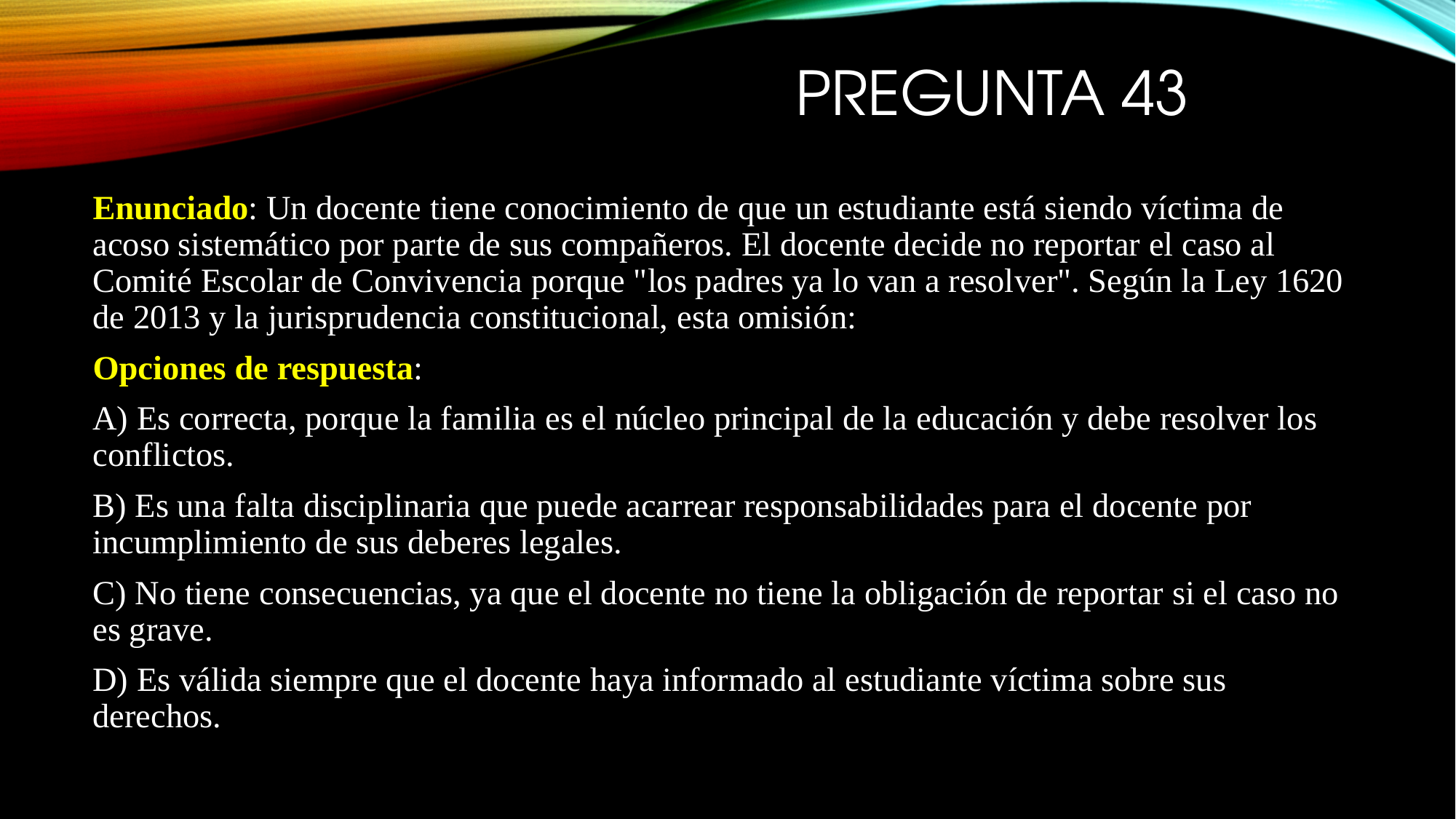

# PREGUNTA 43
Enunciado: Un docente tiene conocimiento de que un estudiante está siendo víctima de acoso sistemático por parte de sus compañeros. El docente decide no reportar el caso al Comité Escolar de Convivencia porque "los padres ya lo van a resolver". Según la Ley 1620 de 2013 y la jurisprudencia constitucional, esta omisión:
Opciones de respuesta:
A) Es correcta, porque la familia es el núcleo principal de la educación y debe resolver los conflictos.
B) Es una falta disciplinaria que puede acarrear responsabilidades para el docente por incumplimiento de sus deberes legales.
C) No tiene consecuencias, ya que el docente no tiene la obligación de reportar si el caso no es grave.
D) Es válida siempre que el docente haya informado al estudiante víctima sobre sus derechos.